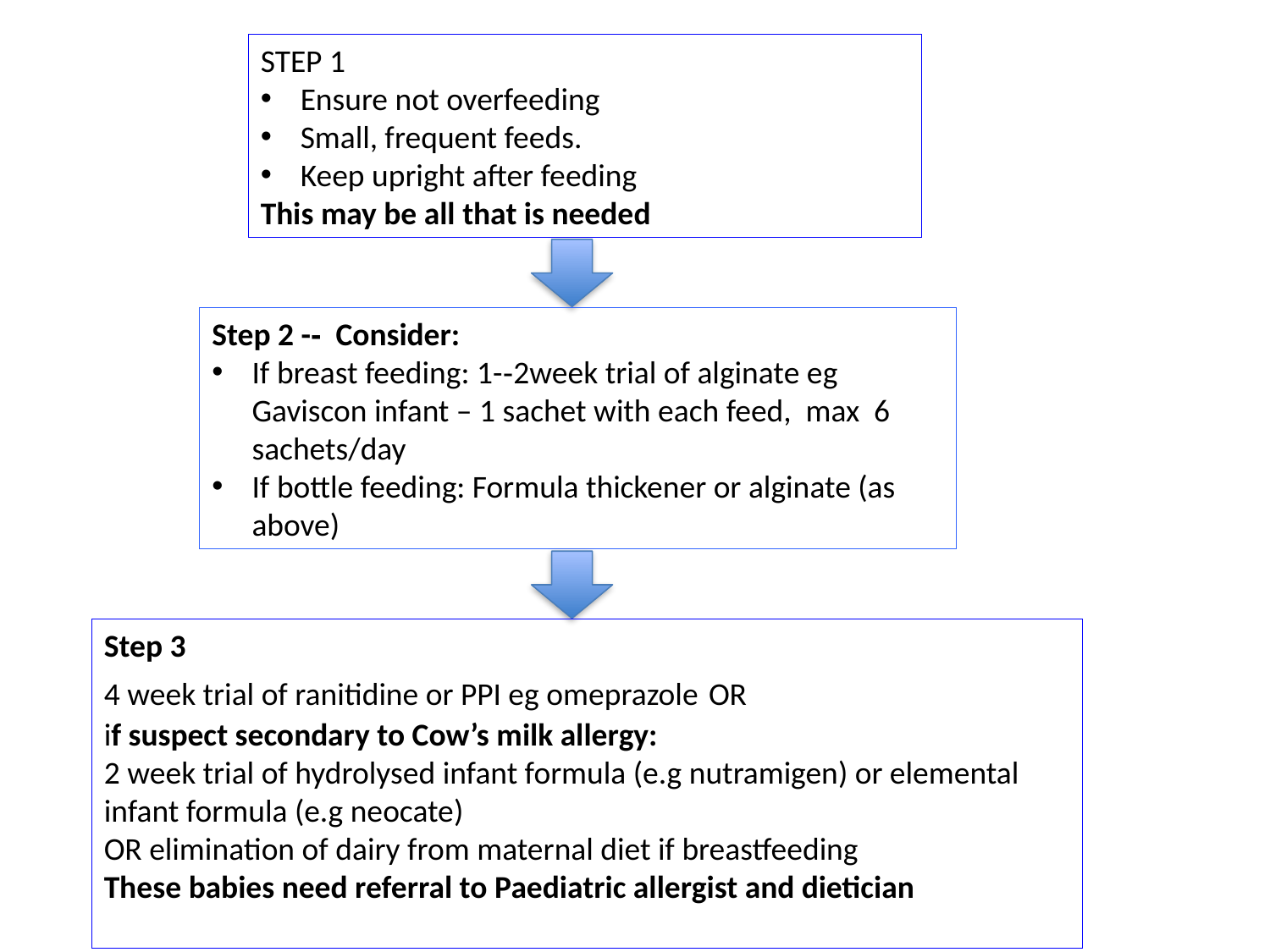

STEP 1
Ensure not overfeeding
Small, frequent feeds.
Keep upright after feeding
This may be all that is needed

Step 2 -­‐  Consider:
If breast feeding: 1-­‐2week trial of alginate eg Gaviscon infant – 1 sachet with each feed,  max  6 sachets/day
If bottle feeding: Formula thickener or alginate (as above)

Step 3
4 week trial of ranitidine or PPI eg omeprazole OR
if suspect secondary to Cow’s milk allergy:
2 week trial of hydrolysed infant formula (e.g nutramigen) or elemental infant formula (e.g neocate)
OR elimination of dairy from maternal diet if breastfeeding
These babies need referral to Paediatric allergist and dietician